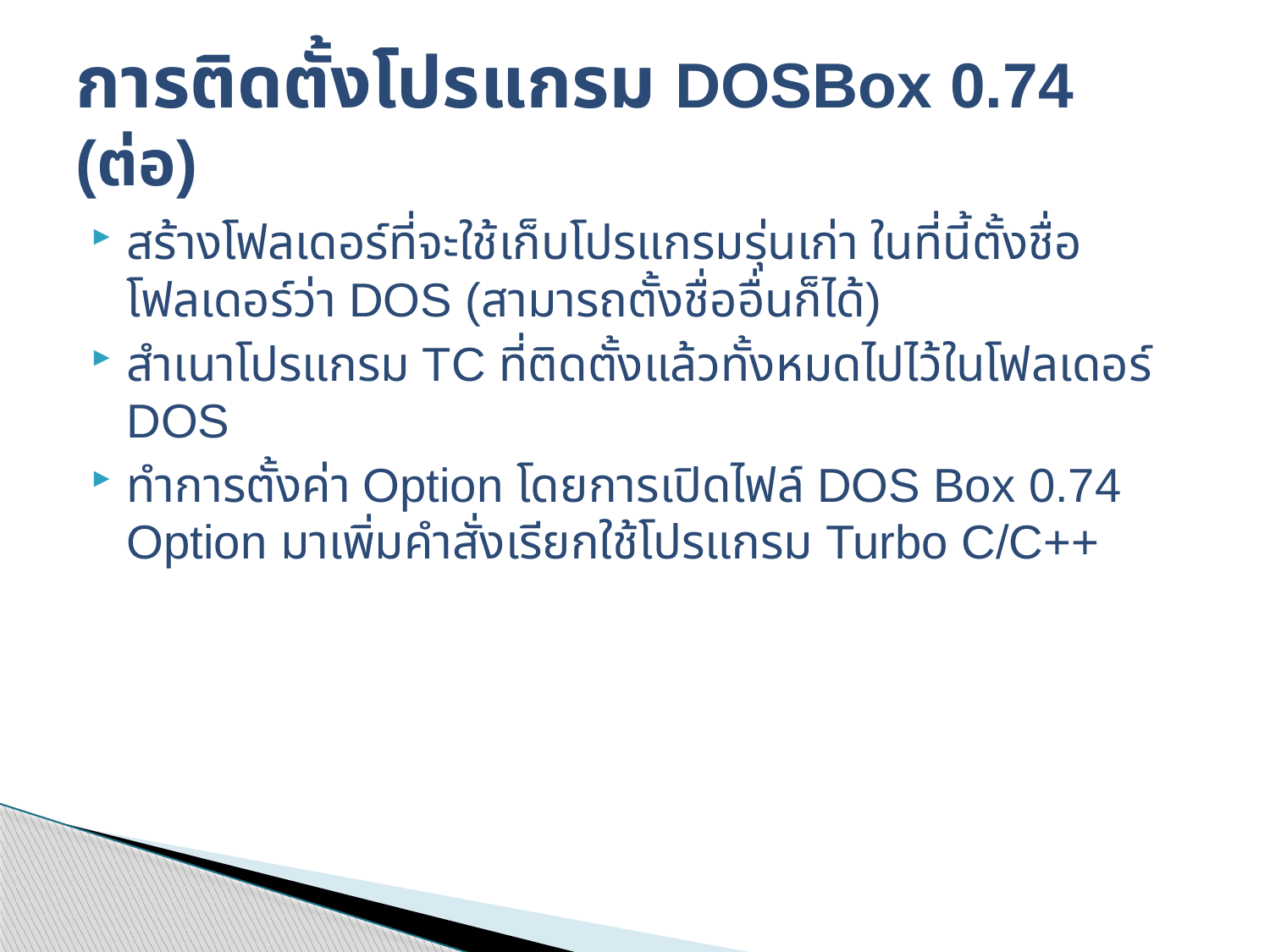

# การติดตั้งโปรแกรม DOSBox 0.74 (ต่อ)
สร้างโฟลเดอร์ที่จะใช้เก็บโปรแกรมรุ่นเก่า ในที่นี้ตั้งชื่อโฟลเดอร์ว่า DOS (สามารถตั้งชื่ออื่นก็ได้)
สำเนาโปรแกรม TC ที่ติดตั้งแล้วทั้งหมดไปไว้ในโฟลเดอร์ DOS
ทำการตั้งค่า Option โดยการเปิดไฟล์ DOS Box 0.74 Option มาเพิ่มคำสั่งเรียกใช้โปรแกรม Turbo C/C++